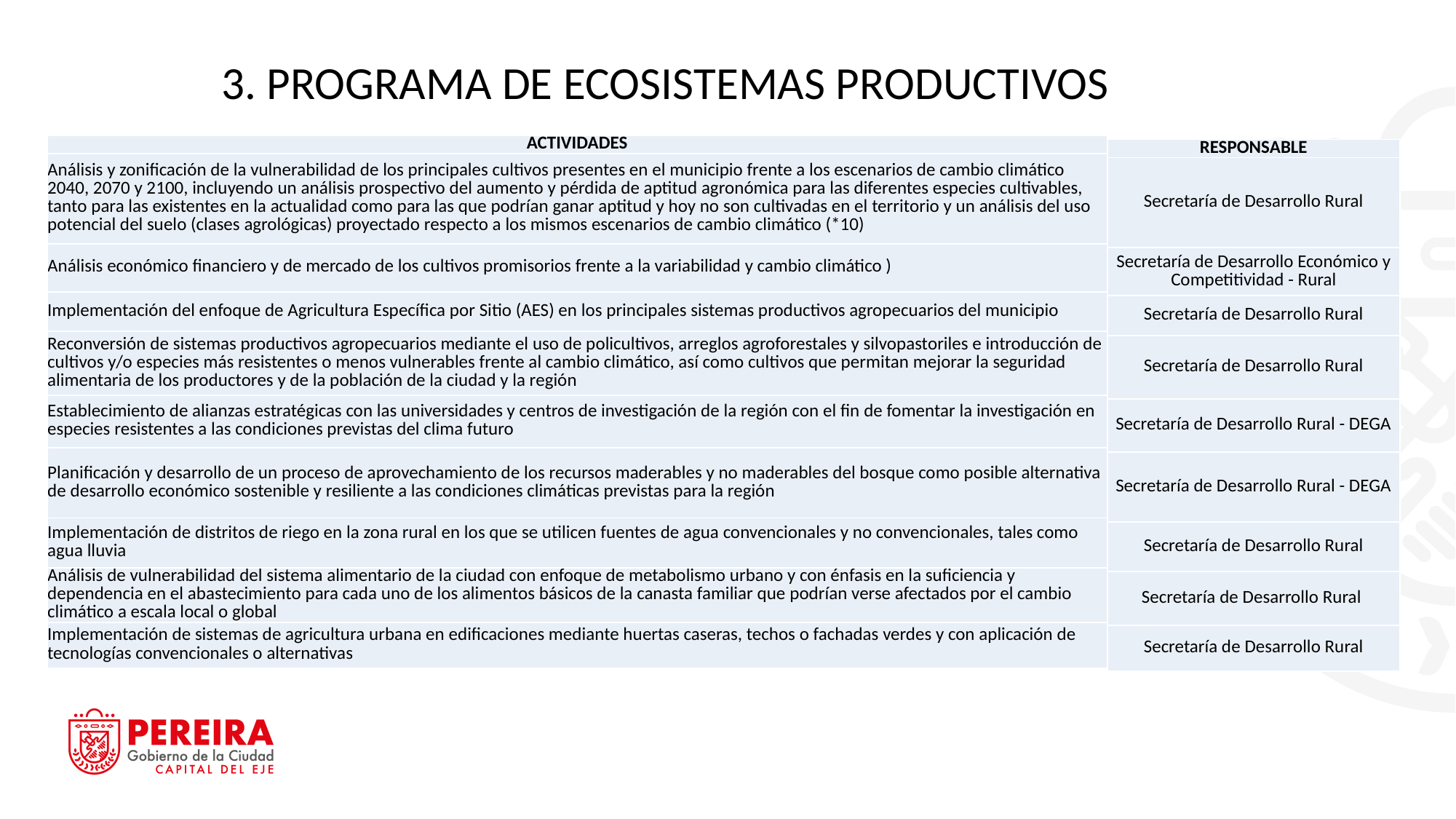

3. PROGRAMA DE ECOSISTEMAS PRODUCTIVOS
| ACTIVIDADES |
| --- |
| Análisis y zonificación de la vulnerabilidad de los principales cultivos presentes en el municipio frente a los escenarios de cambio climático 2040, 2070 y 2100, incluyendo un análisis prospectivo del aumento y pérdida de aptitud agronómica para las diferentes especies cultivables, tanto para las existentes en la actualidad como para las que podrían ganar aptitud y hoy no son cultivadas en el territorio y un análisis del uso potencial del suelo (clases agrológicas) proyectado respecto a los mismos escenarios de cambio climático (\*10) |
| Análisis económico financiero y de mercado de los cultivos promisorios frente a la variabilidad y cambio climático ) |
| Implementación del enfoque de Agricultura Específica por Sitio (AES) en los principales sistemas productivos agropecuarios del municipio |
| Reconversión de sistemas productivos agropecuarios mediante el uso de policultivos, arreglos agroforestales y silvopastoriles e introducción de cultivos y/o especies más resistentes o menos vulnerables frente al cambio climático, así como cultivos que permitan mejorar la seguridad alimentaria de los productores y de la población de la ciudad y la región |
| Establecimiento de alianzas estratégicas con las universidades y centros de investigación de la región con el fin de fomentar la investigación en especies resistentes a las condiciones previstas del clima futuro |
| Planificación y desarrollo de un proceso de aprovechamiento de los recursos maderables y no maderables del bosque como posible alternativa de desarrollo económico sostenible y resiliente a las condiciones climáticas previstas para la región |
| Implementación de distritos de riego en la zona rural en los que se utilicen fuentes de agua convencionales y no convencionales, tales como agua lluvia |
| Análisis de vulnerabilidad del sistema alimentario de la ciudad con enfoque de metabolismo urbano y con énfasis en la suficiencia y dependencia en el abastecimiento para cada uno de los alimentos básicos de la canasta familiar que podrían verse afectados por el cambio climático a escala local o global |
| Implementación de sistemas de agricultura urbana en edificaciones mediante huertas caseras, techos o fachadas verdes y con aplicación de tecnologías convencionales o alternativas |
| RESPONSABLE |
| --- |
| Secretaría de Desarrollo Rural |
| Secretaría de Desarrollo Económico y Competitividad - Rural |
| Secretaría de Desarrollo Rural |
| Secretaría de Desarrollo Rural |
| Secretaría de Desarrollo Rural - DEGA |
| Secretaría de Desarrollo Rural - DEGA |
| Secretaría de Desarrollo Rural |
| Secretaría de Desarrollo Rural |
| Secretaría de Desarrollo Rural |